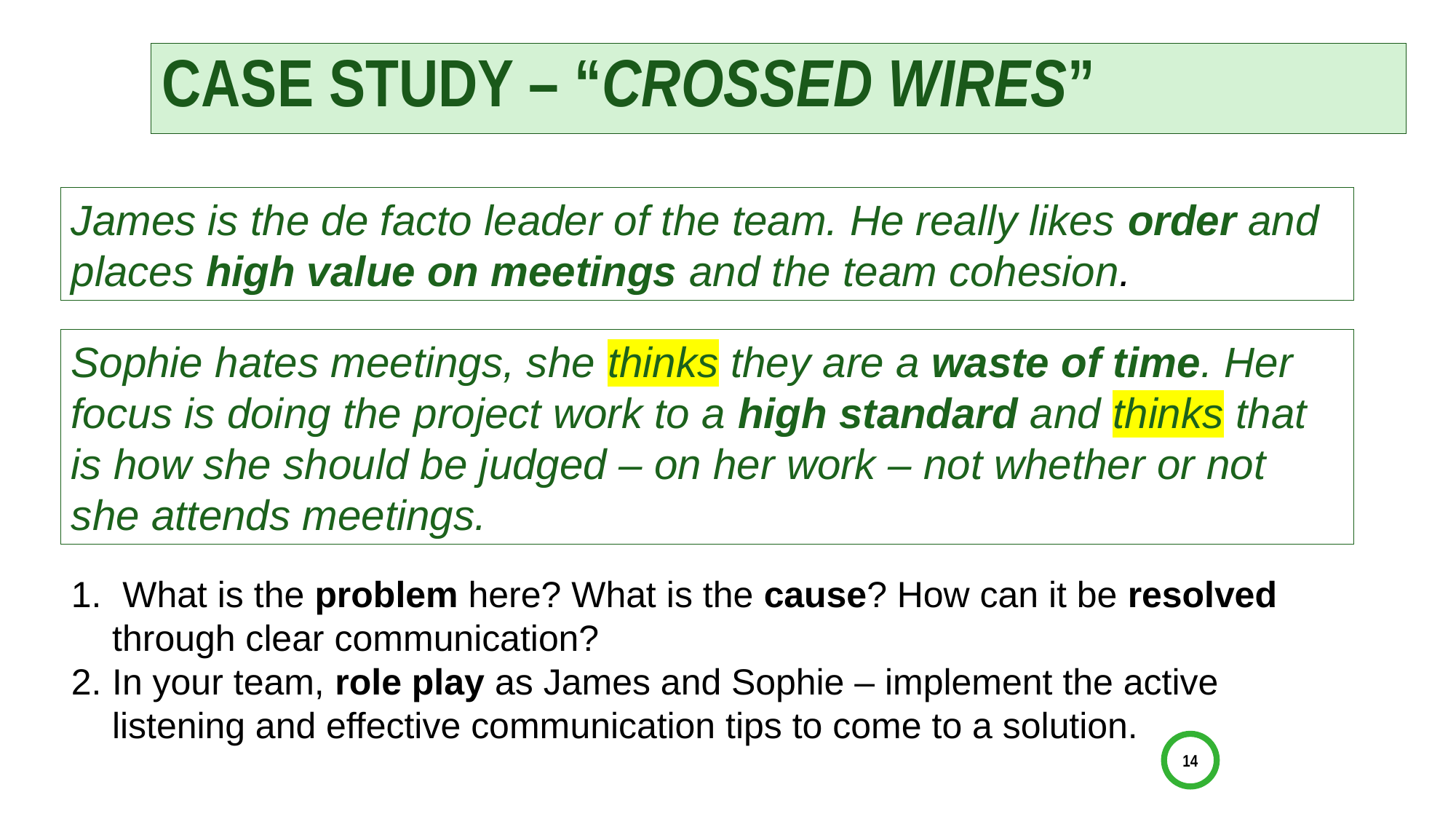

# Case study – “Crossed wires”
James is the de facto leader of the team. He really likes order and places high value on meetings and the team cohesion.

Sophie hates meetings, she thinks they are a waste of time. Her focus is doing the project work to a high standard and thinks that is how she should be judged – on her work – not whether or not she attends meetings.
 What is the problem here? What is the cause? How can it be resolved through clear communication?
In your team, role play as James and Sophie – implement the active listening and effective communication tips to come to a solution.

14